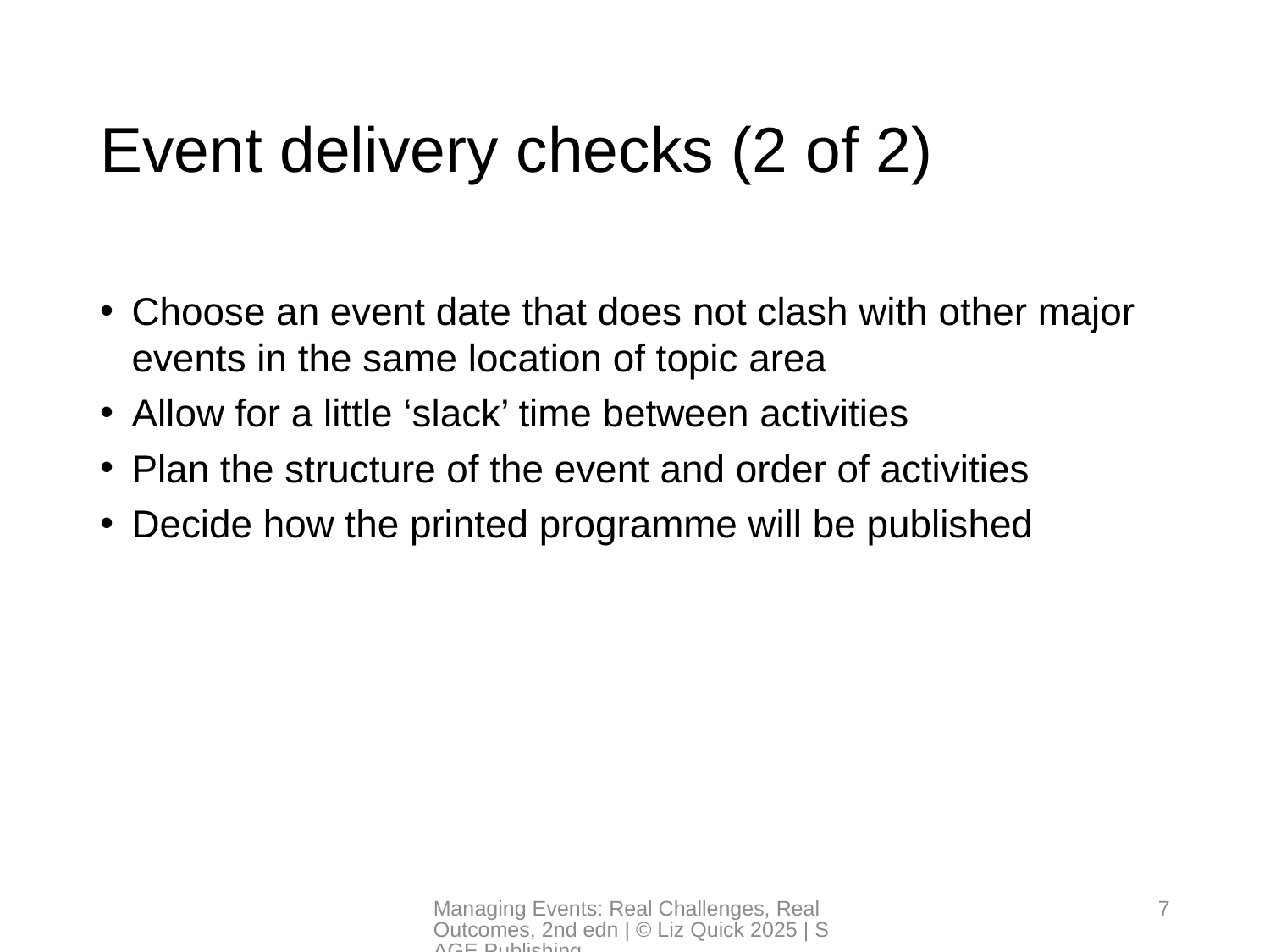

# Event delivery checks (2 of 2)
Choose an event date that does not clash with other major events in the same location of topic area
Allow for a little ‘slack’ time between activities
Plan the structure of the event and order of activities
Decide how the printed programme will be published
Managing Events: Real Challenges, Real Outcomes, 2nd edn | © Liz Quick 2025 | SAGE Publishing
7